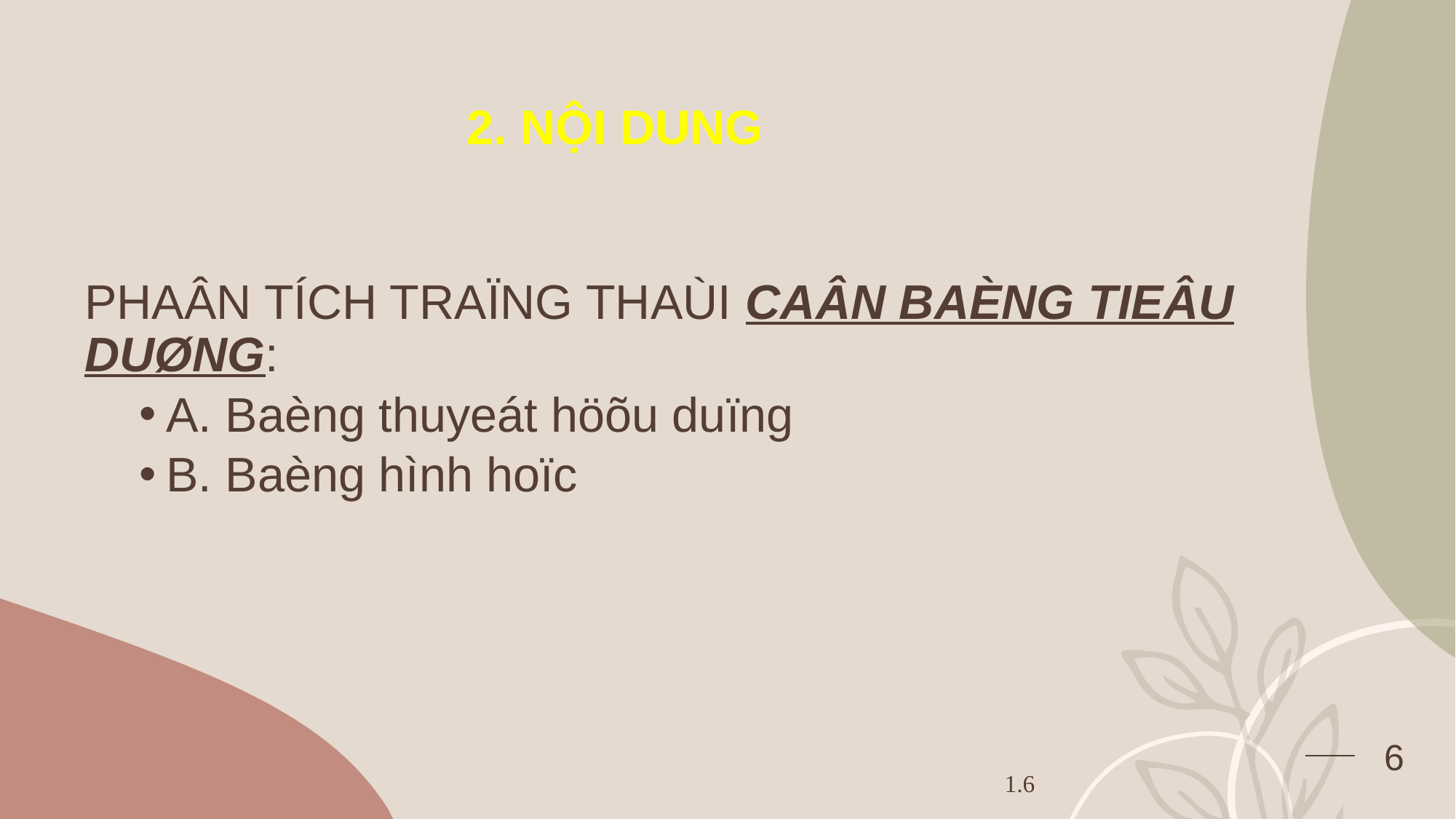

# 2. NỘI DUNG
PHAÂN TÍCH TRAÏNG THAÙI CAÂN BAÈNG TIEÂU DUØNG:
A. Baèng thuyeát höõu duïng
B. Baèng hình hoïc

6
1.6